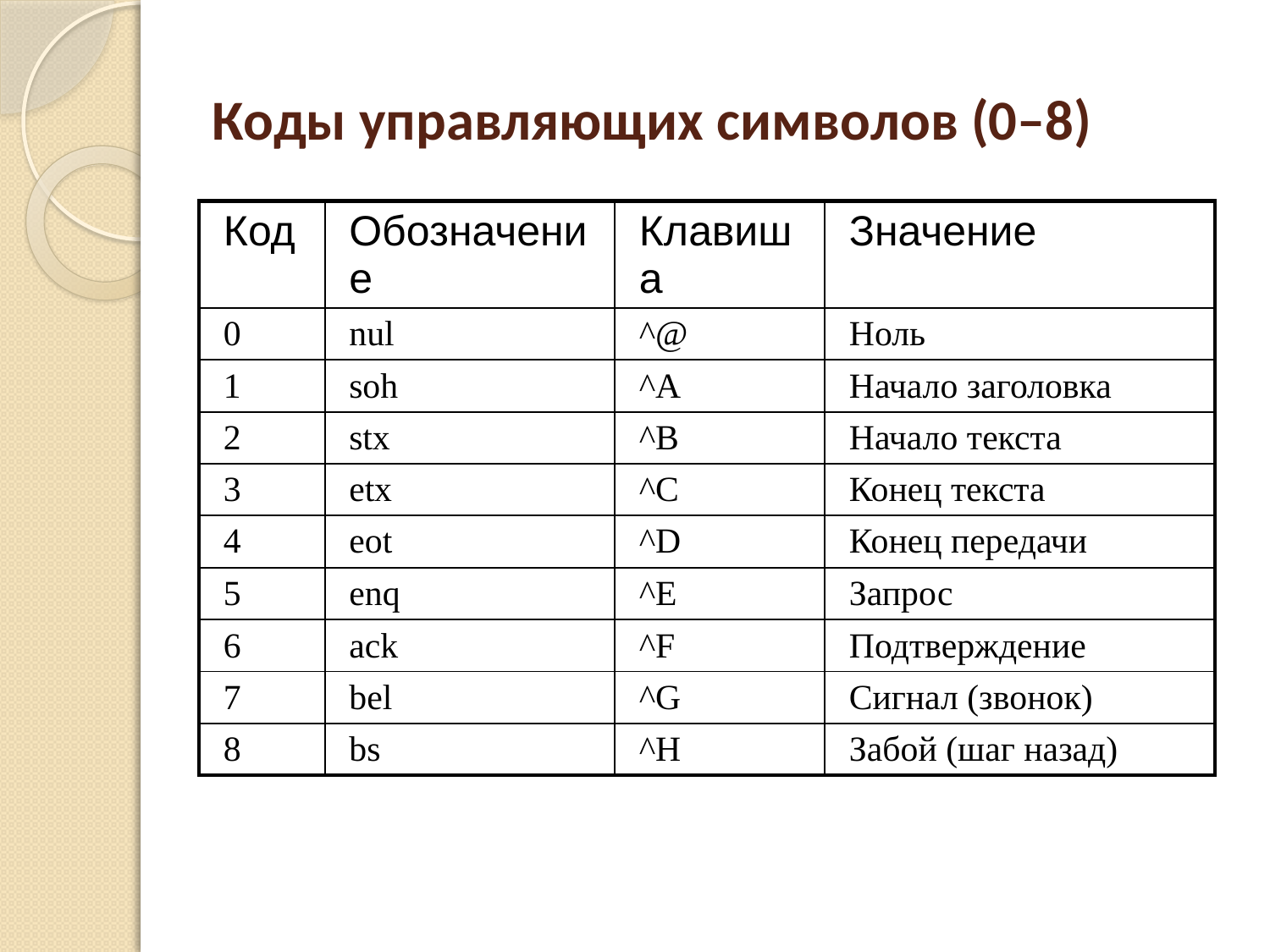

# Коды управляющих символов (0–8)
| Код | Обозначение | Клавиша | Значение |
| --- | --- | --- | --- |
| 0 | nul | ^@ | Ноль |
| 1 | soh | ^A | Начало заголовка |
| 2 | stx | ^B | Начало текста |
| 3 | etx | ^C | Конец текста |
| 4 | eot | ^D | Конец передачи |
| 5 | enq | ^E | Запрос |
| 6 | ack | ^F | Подтверждение |
| 7 | bel | ^G | Сигнал (звонок) |
| 8 | bs | ^H | Забой (шаг назад) |